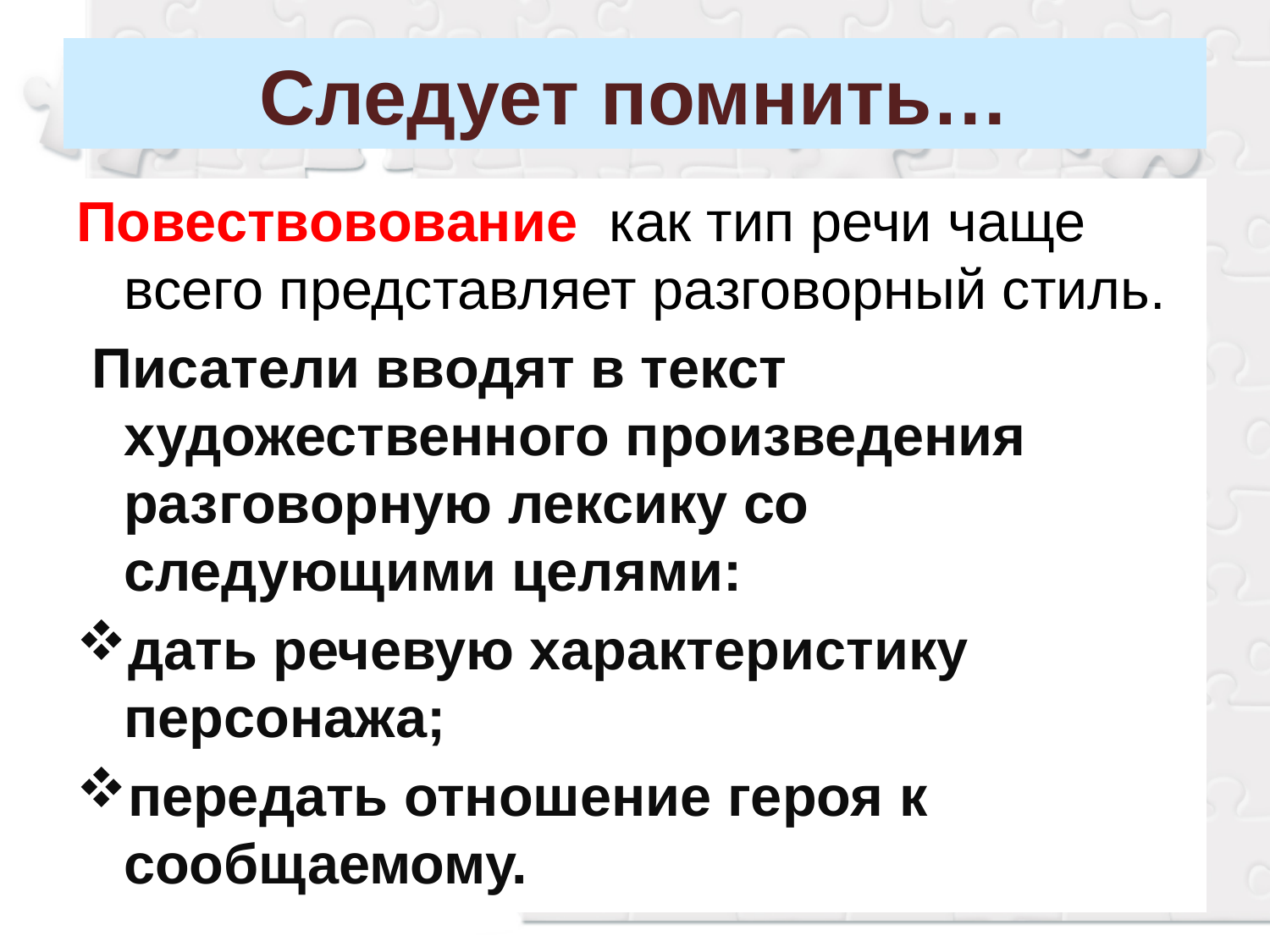

Следует помнить…
Повествовование  как тип речи чаще всего представляет разговорный стиль.
 Писатели вводят в текст художественного произведения разговорную лексику со следующими целями:
дать речевую характеристику персонажа;
передать отношение героя к сообщаемому.